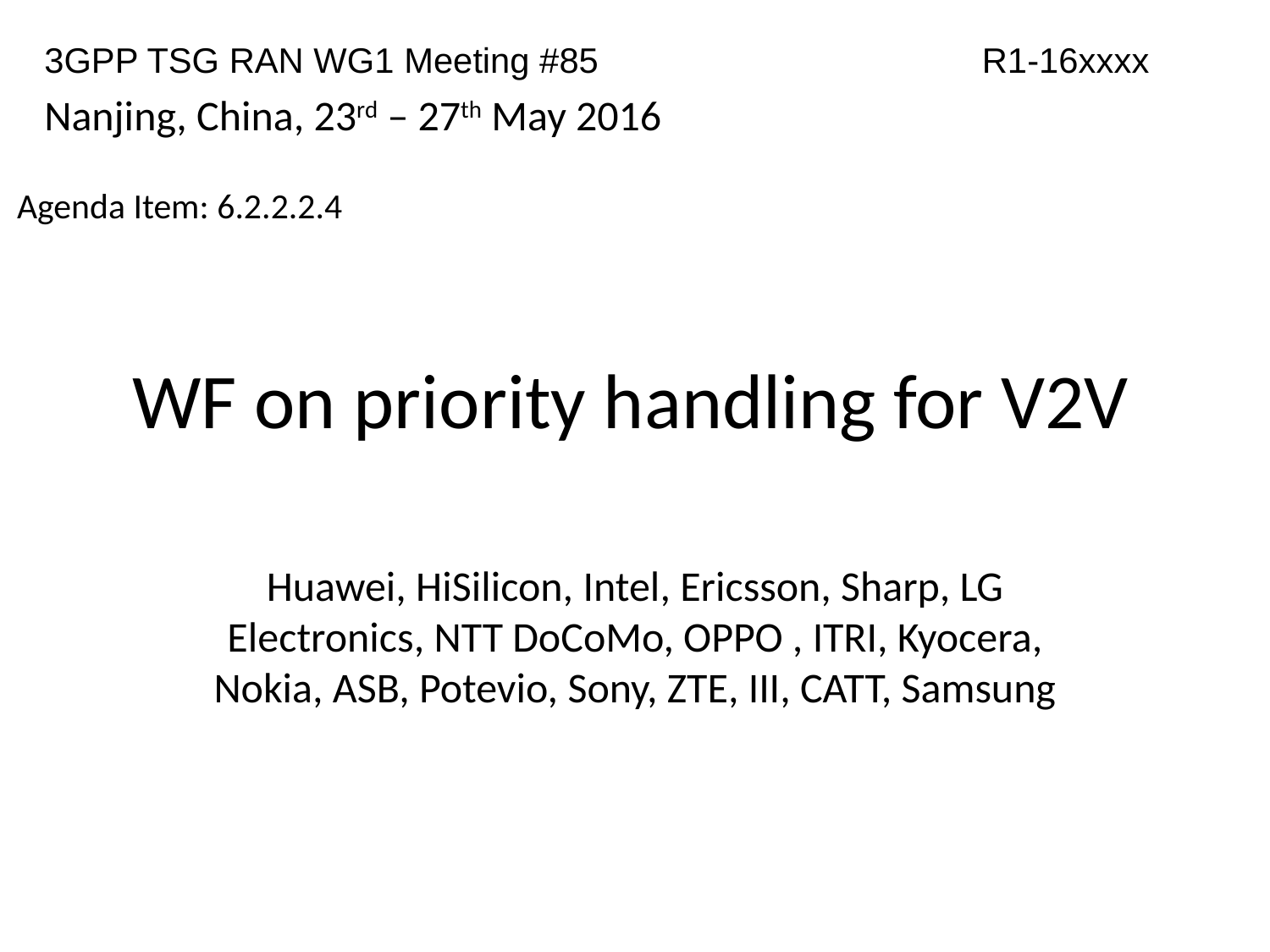

3GPP TSG RAN WG1 Meeting #85            		     R1-16xxxx
Nanjing, China, 23rd – 27th May 2016

Agenda Item: 6.2.2.2.4
# WF on priority handling for V2V
Huawei, HiSilicon, Intel, Ericsson, Sharp, LG Electronics, NTT DoCoMo, OPPO , ITRI, Kyocera, Nokia, ASB, Potevio, Sony, ZTE, III, CATT, Samsung